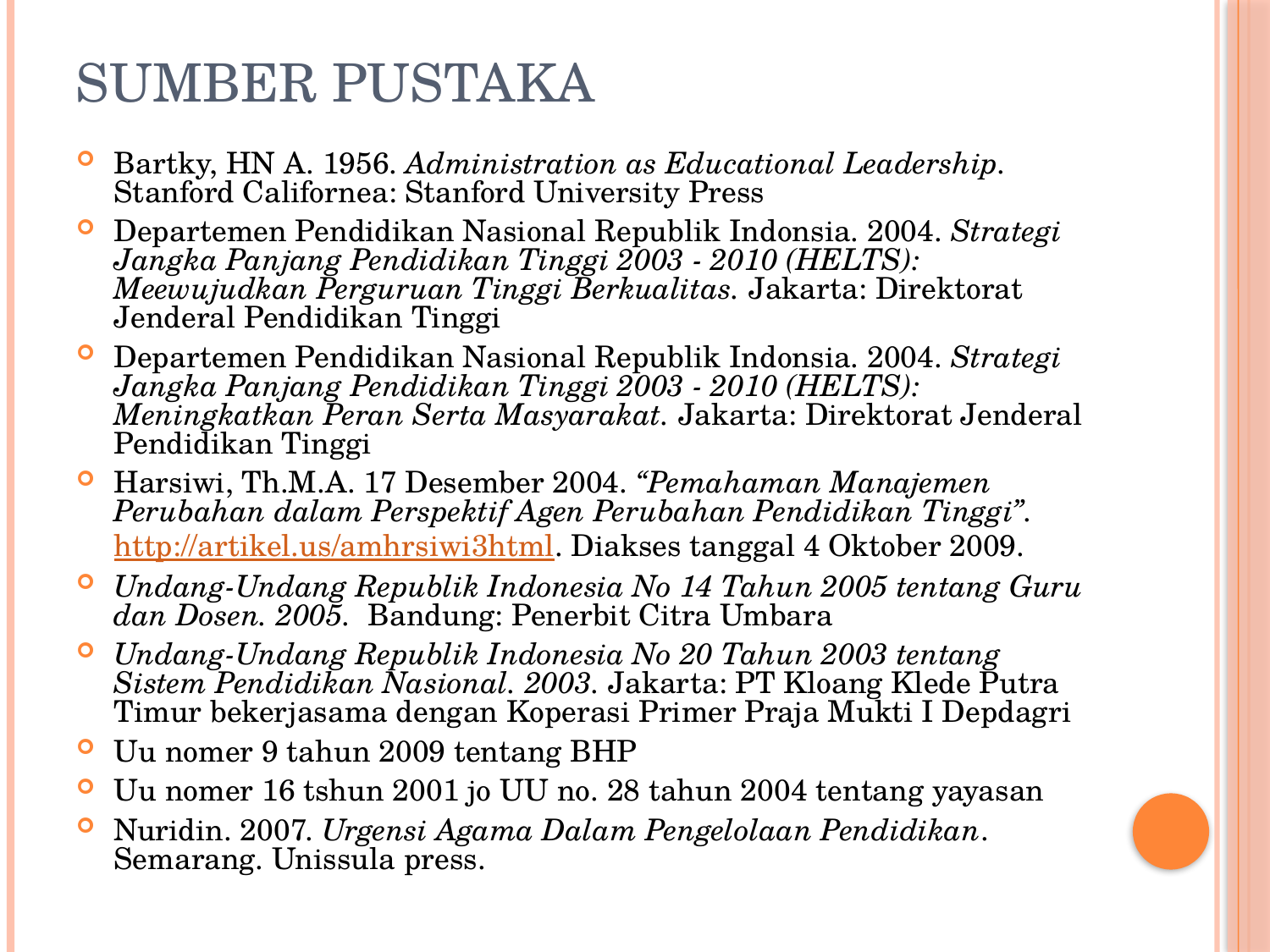

# Sumber pustaka
Bartky, HN A. 1956. Administration as Educational Leadership. Stanford Californea: Stanford University Press
Departemen Pendidikan Nasional Republik Indonsia. 2004. Strategi Jangka Panjang Pendidikan Tinggi 2003 - 2010 (HELTS): Meewujudkan Perguruan Tinggi Berkualitas. Jakarta: Direktorat Jenderal Pendidikan Tinggi
Departemen Pendidikan Nasional Republik Indonsia. 2004. Strategi Jangka Panjang Pendidikan Tinggi 2003 - 2010 (HELTS): Meningkatkan Peran Serta Masyarakat. Jakarta: Direktorat Jenderal Pendidikan Tinggi
Harsiwi, Th.M.A. 17 Desember 2004. “Pemahaman Manajemen Perubahan dalam Perspektif Agen Perubahan Pendidikan Tinggi”. http://artikel.us/amhrsiwi3html. Diakses tanggal 4 Oktober 2009.
Undang-Undang Republik Indonesia No 14 Tahun 2005 tentang Guru dan Dosen. 2005.  Bandung: Penerbit Citra Umbara
Undang-Undang Republik Indonesia No 20 Tahun 2003 tentang Sistem Pendidikan Nasional. 2003. Jakarta: PT Kloang Klede Putra Timur bekerjasama dengan Koperasi Primer Praja Mukti I Depdagri
Uu nomer 9 tahun 2009 tentang BHP
Uu nomer 16 tshun 2001 jo UU no. 28 tahun 2004 tentang yayasan
Nuridin. 2007. Urgensi Agama Dalam Pengelolaan Pendidikan. Semarang. Unissula press.